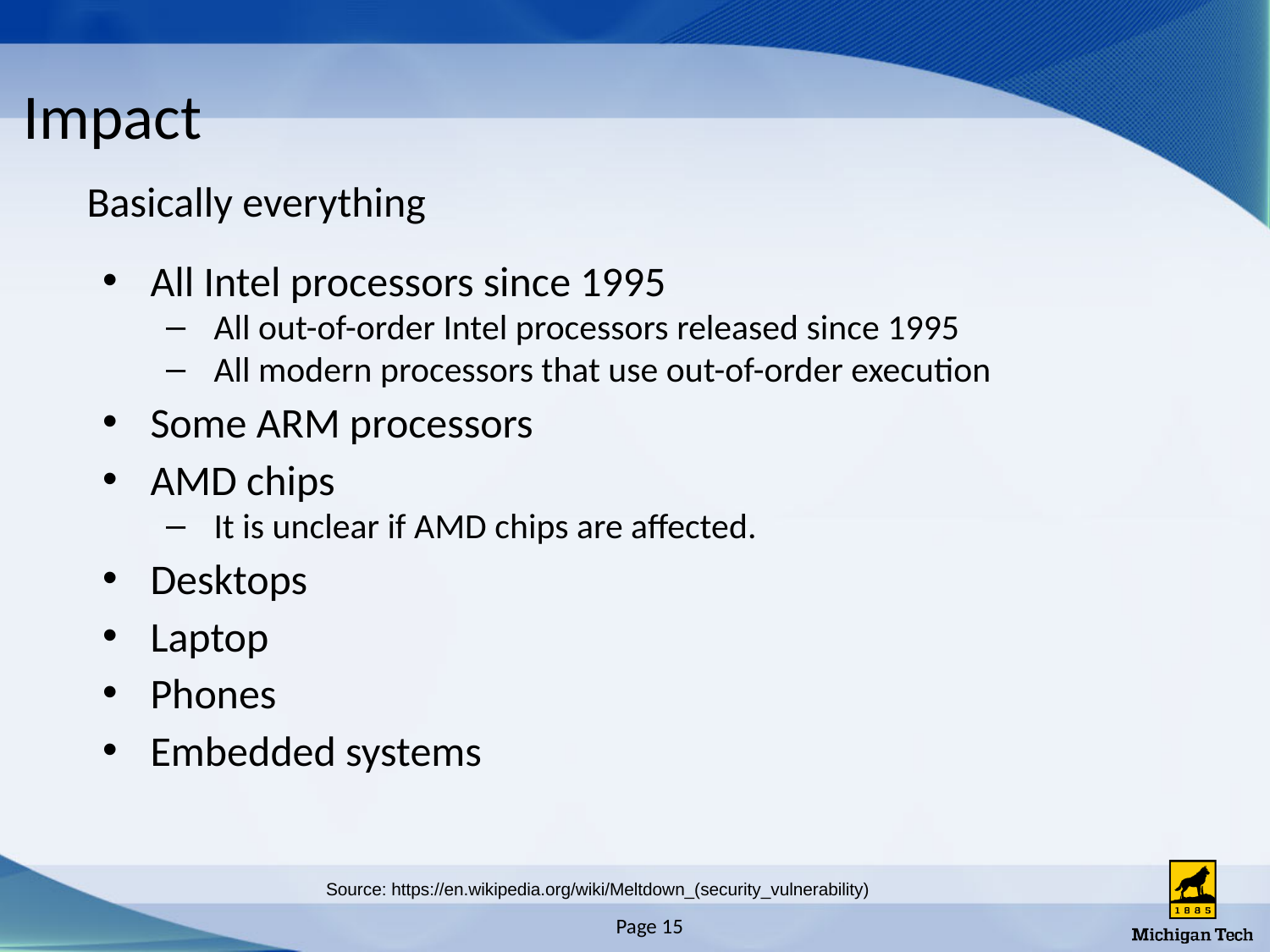

# Impact
Basically everything
All Intel processors since 1995
All out-of-order Intel processors released since 1995
All modern processors that use out-of-order execution
Some ARM processors
AMD chips
It is unclear if AMD chips are affected.
Desktops
Laptop
Phones
Embedded systems
Source: https://en.wikipedia.org/wiki/Meltdown_(security_vulnerability)